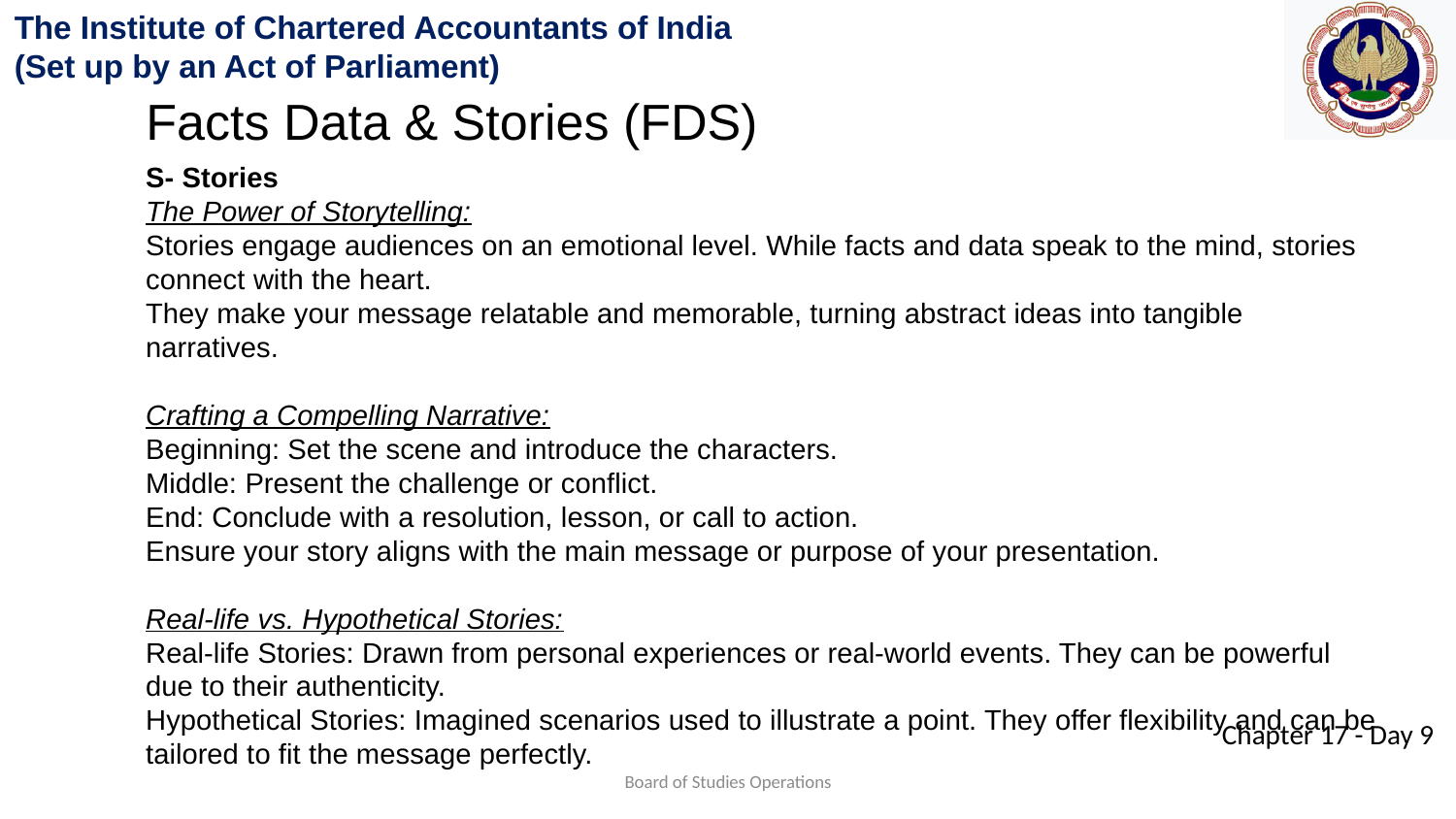

Facts Data & Stories (FDS)
S- Stories
The Power of Storytelling:
Stories engage audiences on an emotional level. While facts and data speak to the mind, stories connect with the heart.
They make your message relatable and memorable, turning abstract ideas into tangible narratives.

Crafting a Compelling Narrative:
Beginning: Set the scene and introduce the characters.
Middle: Present the challenge or conflict.
End: Conclude with a resolution, lesson, or call to action.
Ensure your story aligns with the main message or purpose of your presentation.

Real-life vs. Hypothetical Stories:
Real-life Stories: Drawn from personal experiences or real-world events. They can be powerful due to their authenticity.
Hypothetical Stories: Imagined scenarios used to illustrate a point. They offer flexibility and can be tailored to fit the message perfectly.
Board of Studies Operations